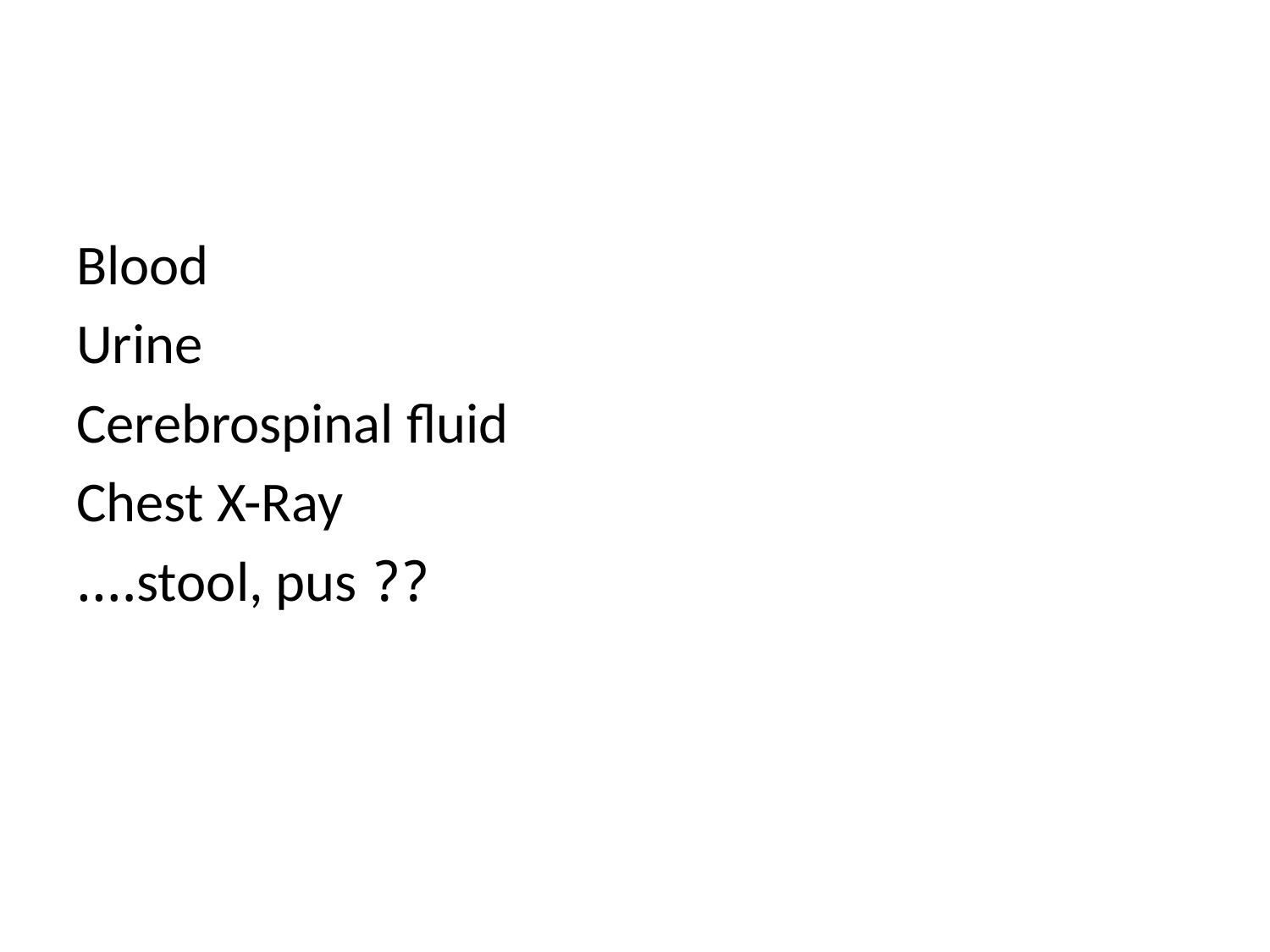

#
Blood
Urine
Cerebrospinal fluid
Chest X-Ray
?? stool, pus….